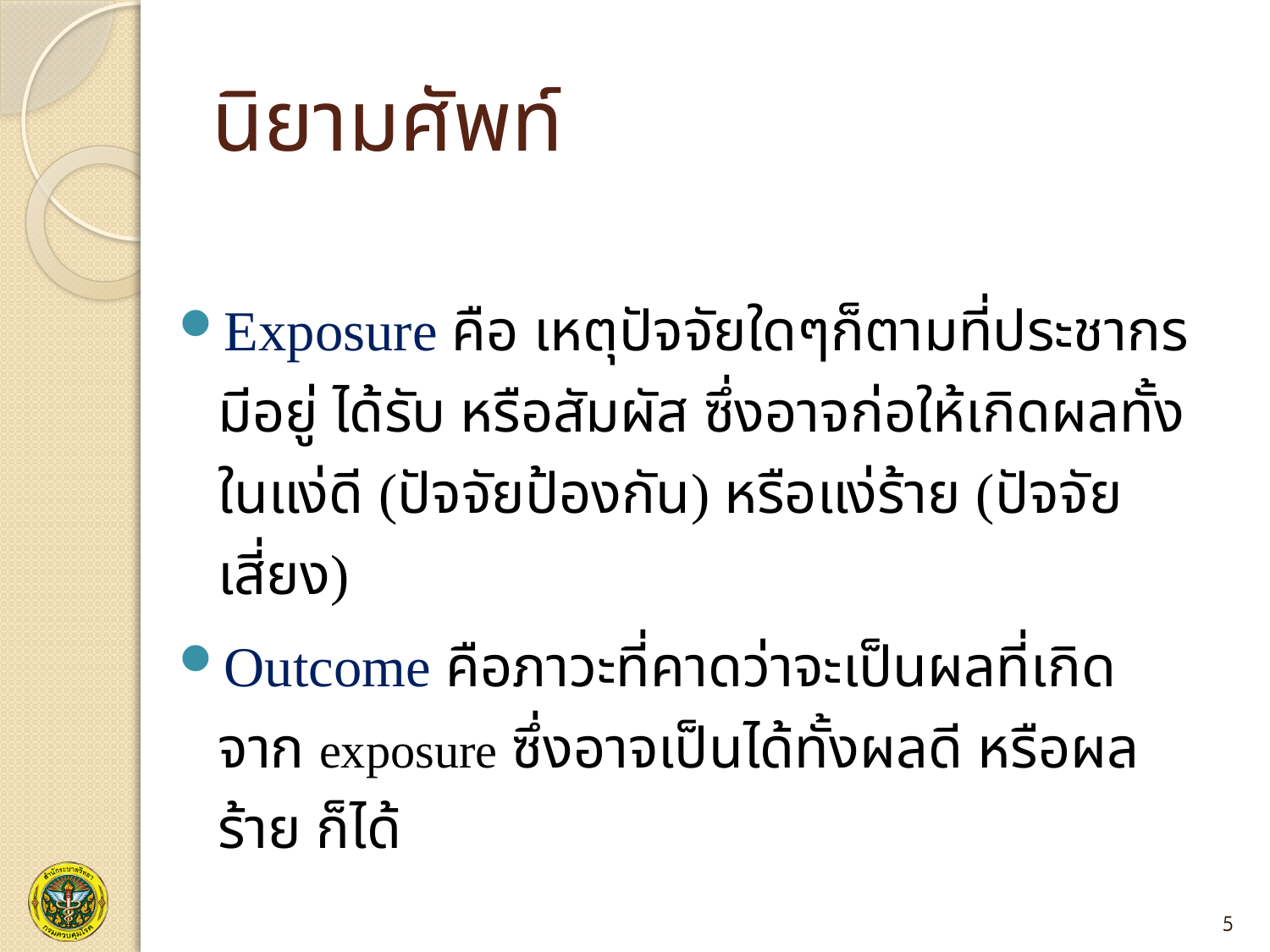

# นิยามศัพท์
Exposure คือ เหตุปัจจัยใดๆก็ตามที่ประชากรมีอยู่ ได้รับ หรือสัมผัส ซึ่งอาจก่อให้เกิดผลทั้งในแง่ดี (ปัจจัยป้องกัน) หรือแง่ร้าย (ปัจจัยเสี่ยง)
Outcome คือภาวะที่คาดว่าจะเป็นผลที่เกิดจาก exposure ซึ่งอาจเป็นได้ทั้งผลดี หรือผลร้าย ก็ได้
5